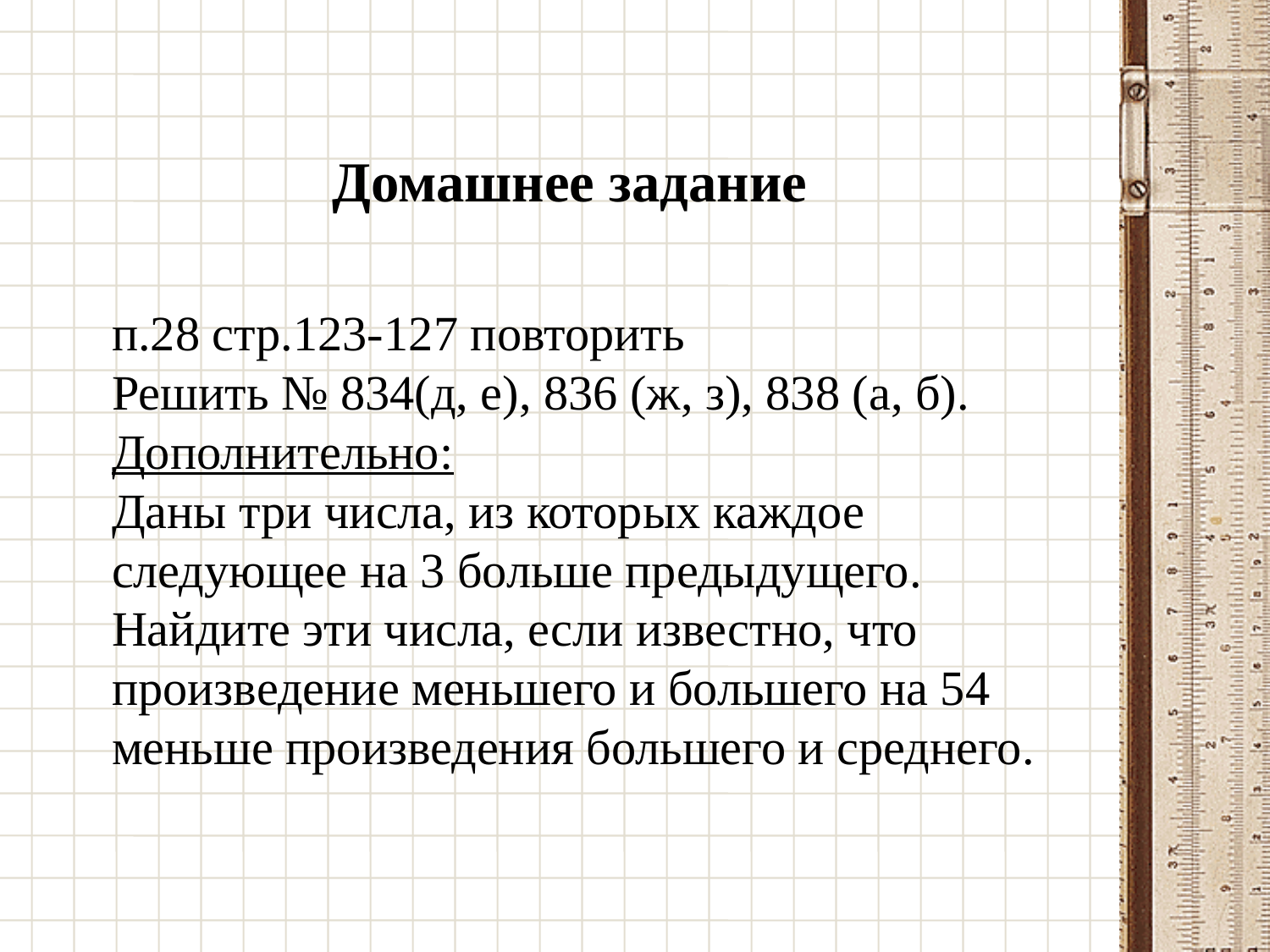

Домашнее задание
п.28 стр.123-127 повторить
Решить № 834(д, е), 836 (ж, з), 838 (а, б).
Дополнительно:
Даны три числа, из которых каждое следующее на 3 больше предыдущего. Найдите эти числа, если известно, что произведение меньшего и большего на 54 меньше произведения большего и среднего.